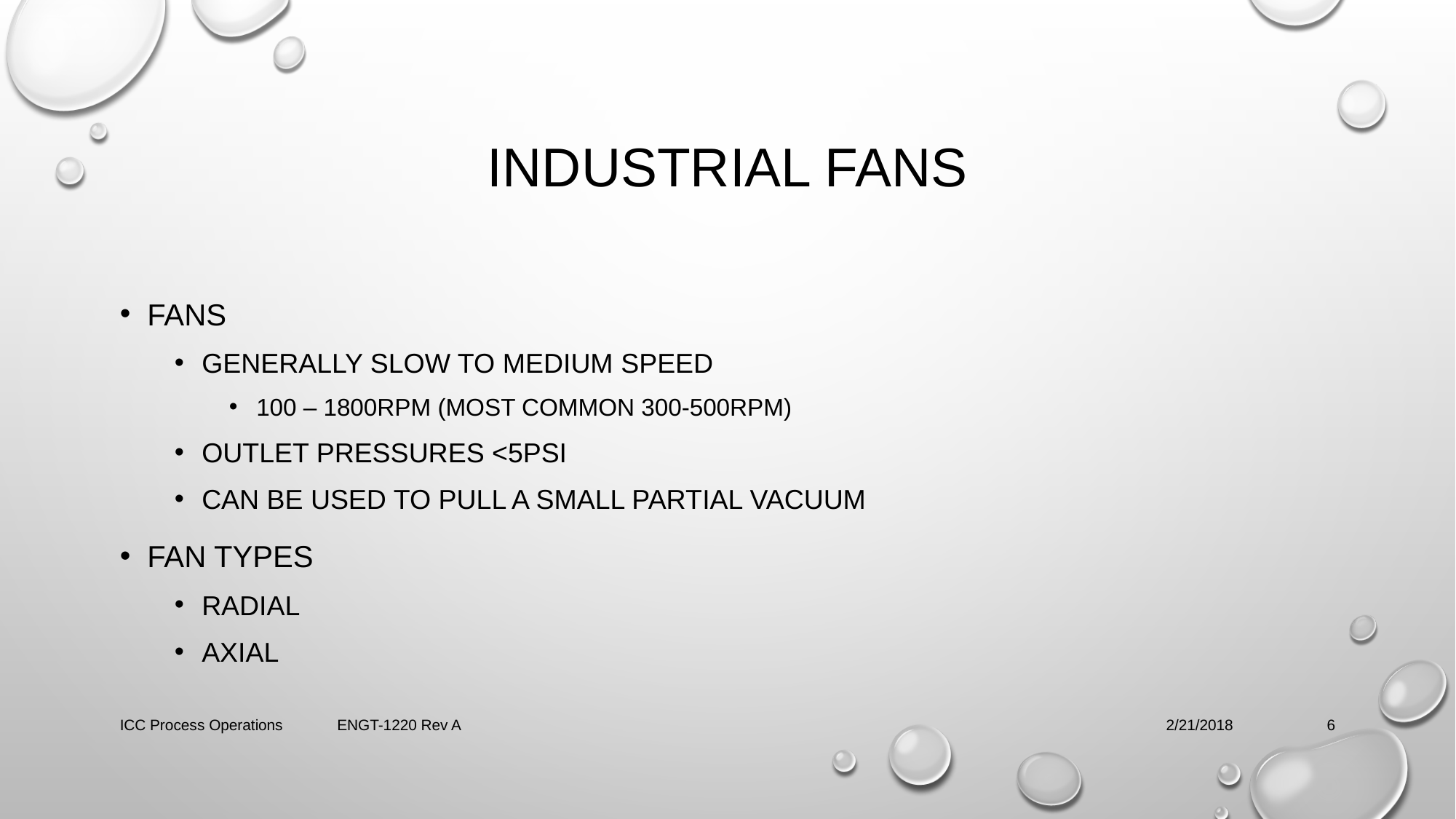

# Industrial fans
Fans
Generally slow to medium speed
100 – 1800Rpm (most common 300-500rpm)
Outlet Pressures <5PSI
Can be used to pull a small partial vacuum
Fan Types
Radial
axial

ICC Process Operations             ENGT-1220 Rev A
2/21/2018
6